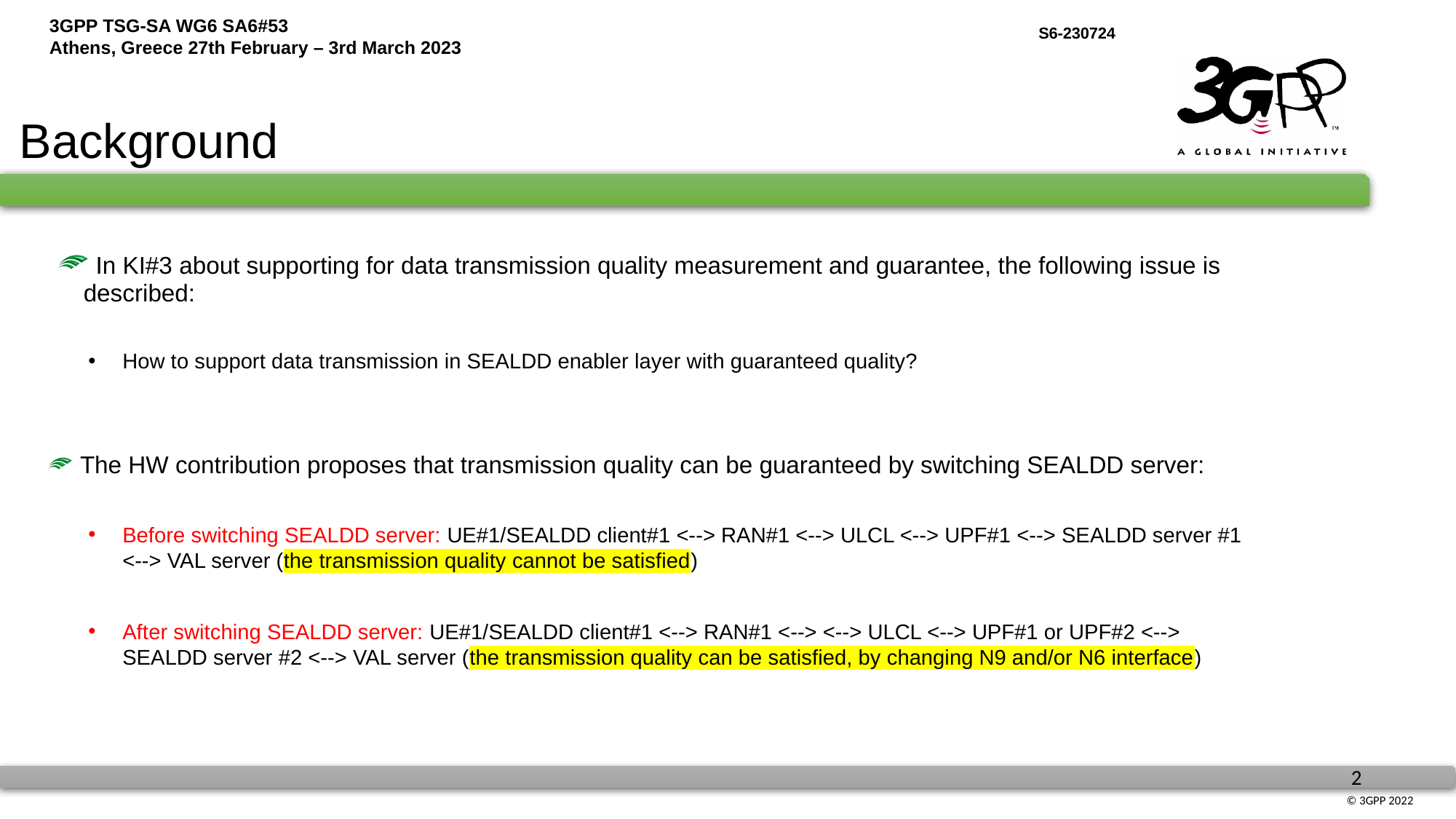

Background
 In KI#3 about supporting for data transmission quality measurement and guarantee, the following issue is described:

How to support data transmission in SEALDD enabler layer with guaranteed quality?
 The HW contribution proposes that transmission quality can be guaranteed by switching SEALDD server:
Before switching SEALDD server: UE#1/SEALDD client#1 <--> RAN#1 <--> ULCL <--> UPF#1 <--> SEALDD server #1 <--> VAL server (the transmission quality cannot be satisfied)
After switching SEALDD server: UE#1/SEALDD client#1 <--> RAN#1 <--> <--> ULCL <--> UPF#1 or UPF#2 <--> SEALDD server #2 <--> VAL server (the transmission quality can be satisfied, by changing N9 and/or N6 interface)